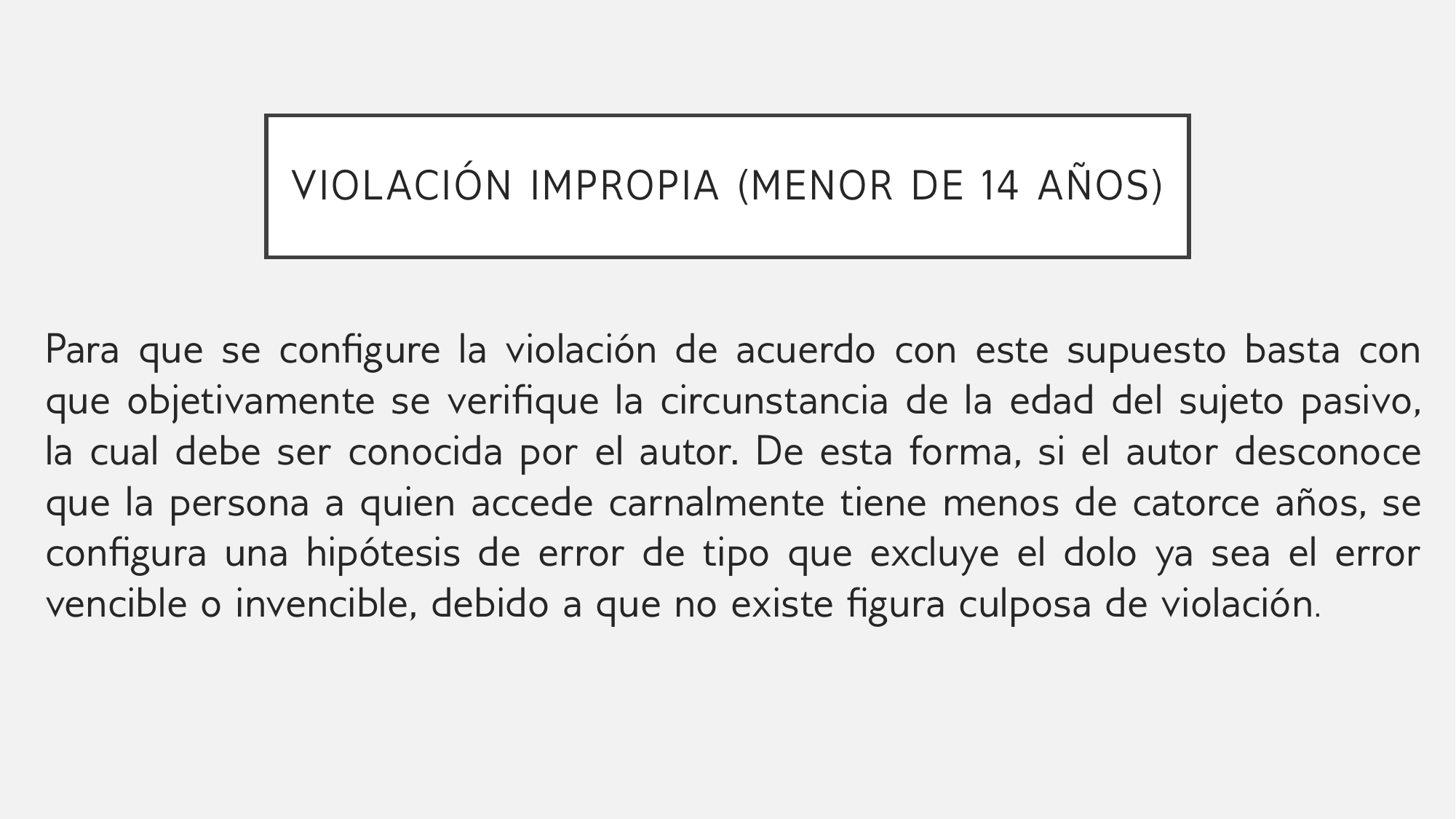

# VIOLACIÓN IMPROPIA (menor de 14 años)
Para que se configure la violación de acuerdo con este supuesto basta con que objetivamente se verifique la circunstancia de la edad del sujeto pasivo, la cual debe ser conocida por el autor. De esta forma, si el autor desconoce que la persona a quien accede carnalmente tiene menos de catorce años, se configura una hipótesis de error de tipo que excluye el dolo ya sea el error vencible o invencible, debido a que no existe figura culposa de violación.